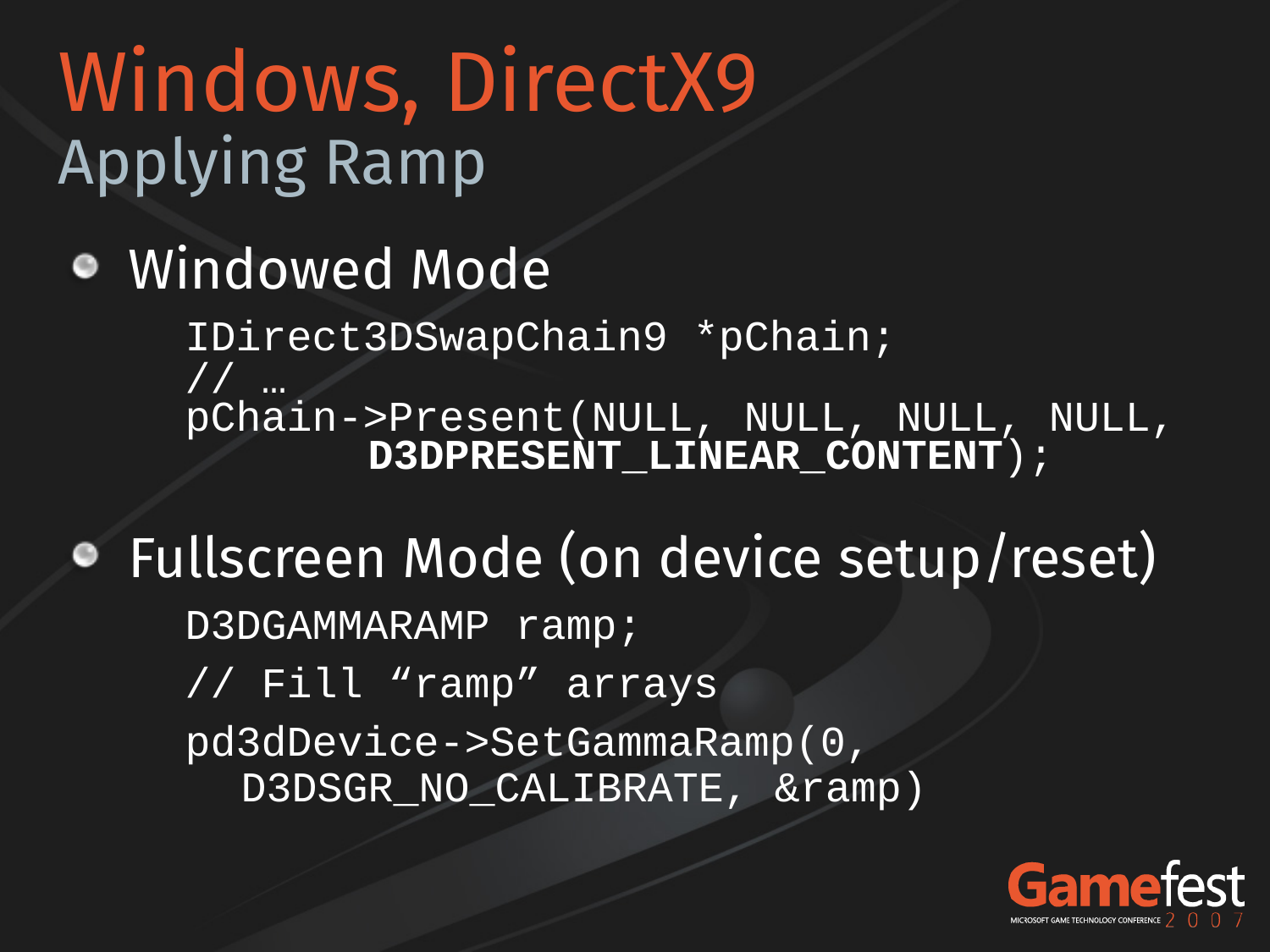

# Windows, DirectX9 Applying Ramp
Windowed Mode
IDirect3DSwapChain9 *pChain;
// …
pChain->Present(NULL, NULL, NULL, NULL,
		D3DPRESENT_LINEAR_CONTENT);

Fullscreen Mode (on device setup/reset)
D3DGAMMARAMP ramp;
// Fill “ramp” arrays
pd3dDevice->SetGammaRamp(0, D3DSGR_NO_CALIBRATE, &ramp)